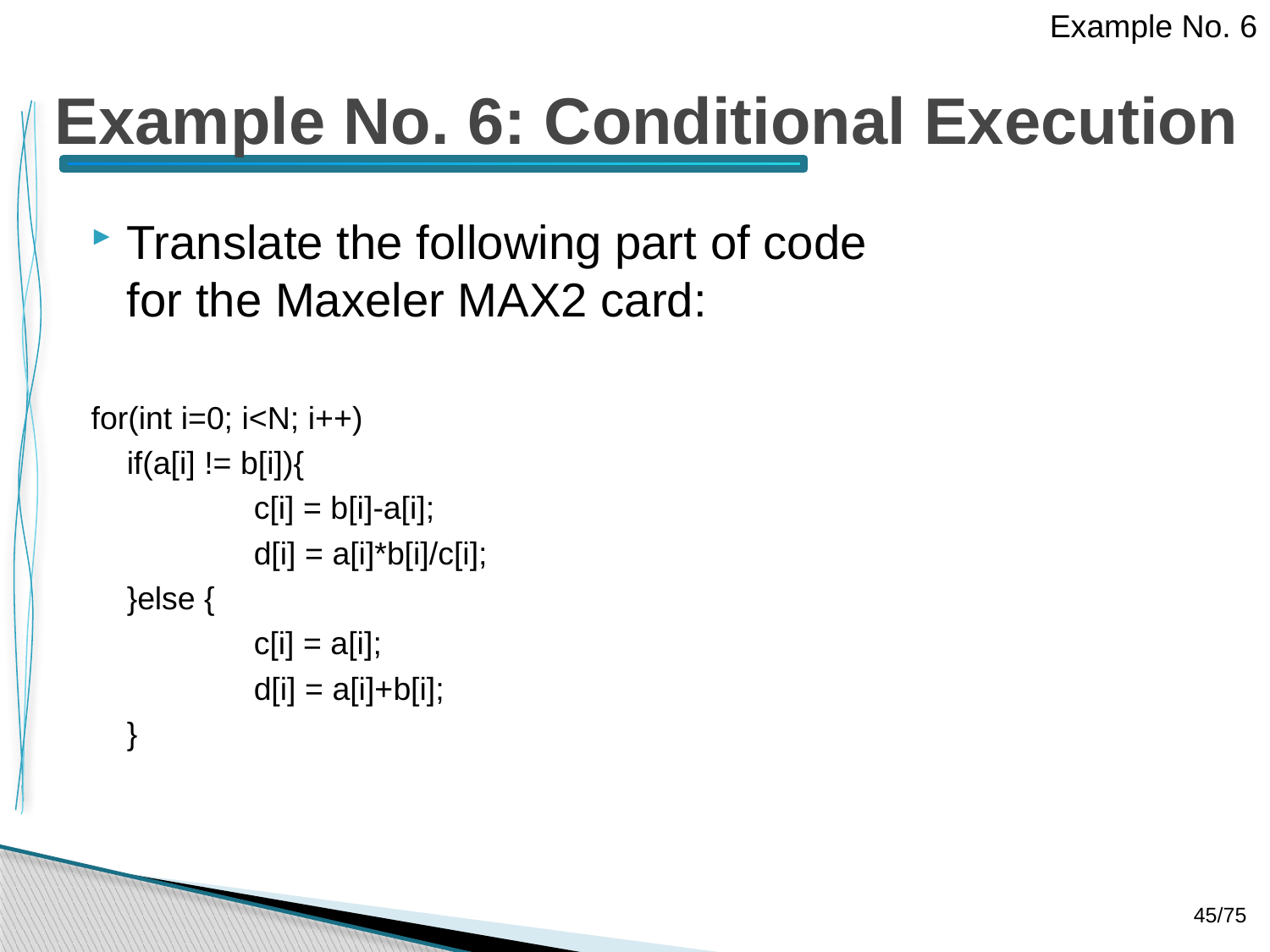

Example No. 6
# Example No. 6: Conditional Execution
Translate the following part of code
for the Maxeler MAX2 card:

for(int i=0; i<N; i++)
	if(a[i] != b[i]){
		c[i] = b[i]-a[i];
		d[i] = a[i]*b[i]/c[i];
	}else {
		c[i] = a[i];
		d[i] = a[i]+b[i];
	}